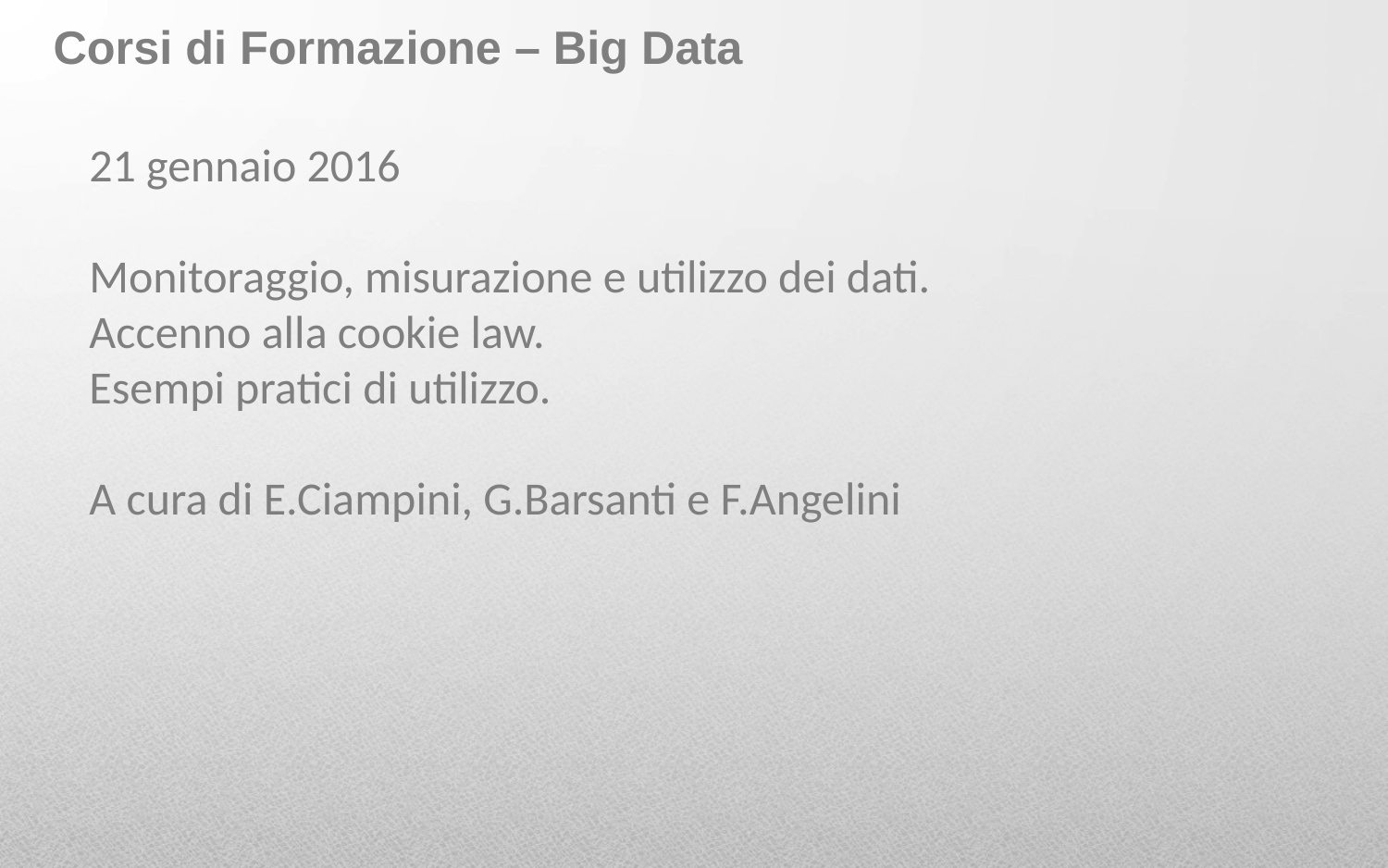

# Corsi di Formazione – Big Data
21 gennaio 2016

Monitoraggio, misurazione e utilizzo dei dati.
Accenno alla cookie law.
Esempi pratici di utilizzo.

A cura di E.Ciampini, G.Barsanti e F.Angelini